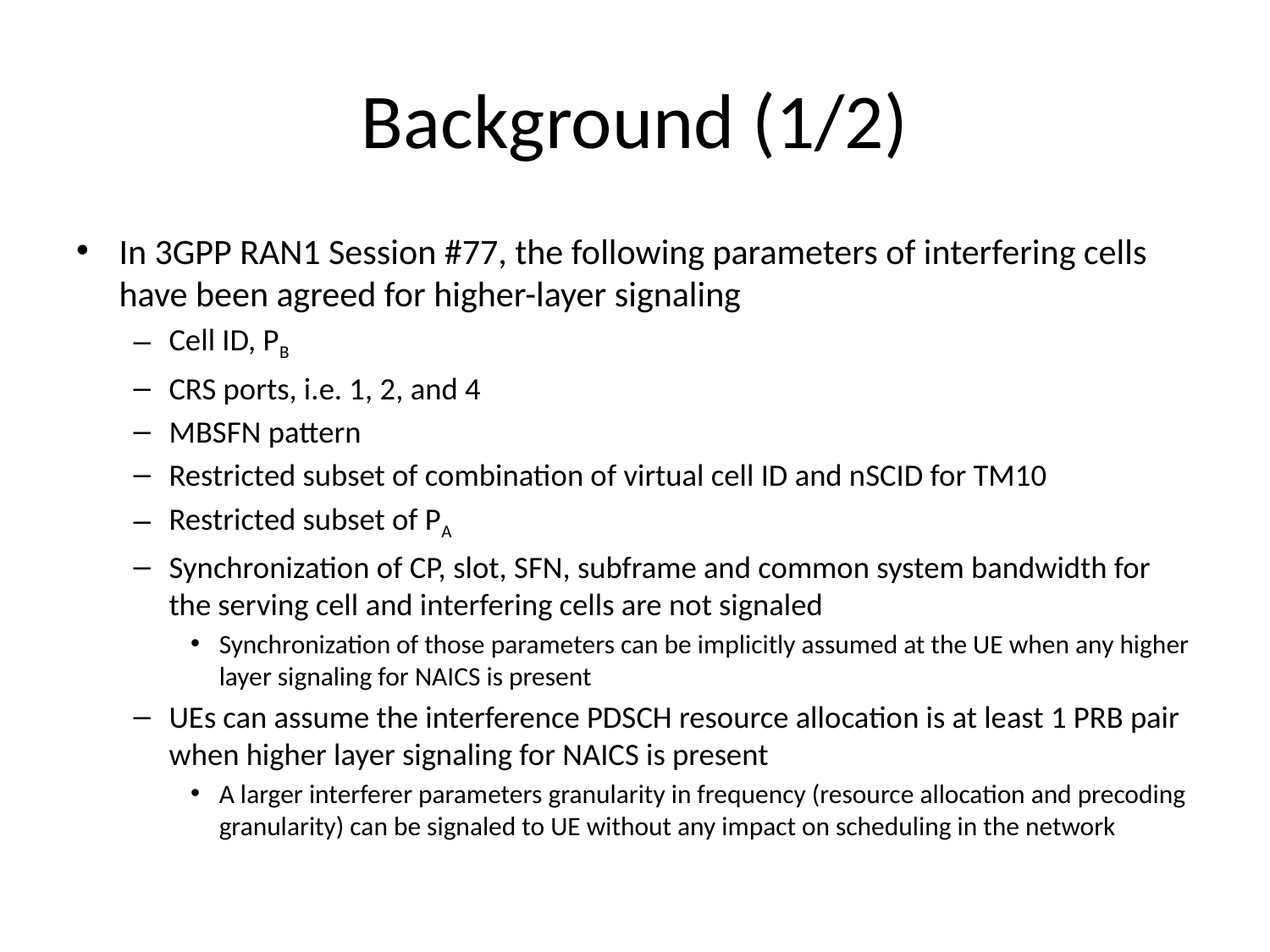

# Background (1/2)
In 3GPP RAN1 Session #77, the following parameters of interfering cells have been agreed for higher-layer signaling
Cell ID, PB
CRS ports, i.e. 1, 2, and 4
MBSFN pattern
Restricted subset of combination of virtual cell ID and nSCID for TM10
Restricted subset of PA
Synchronization of CP, slot, SFN, subframe and common system bandwidth for the serving cell and interfering cells are not signaled
Synchronization of those parameters can be implicitly assumed at the UE when any higher layer signaling for NAICS is present
UEs can assume the interference PDSCH resource allocation is at least 1 PRB pair when higher layer signaling for NAICS is present
A larger interferer parameters granularity in frequency (resource allocation and precoding granularity) can be signaled to UE without any impact on scheduling in the network